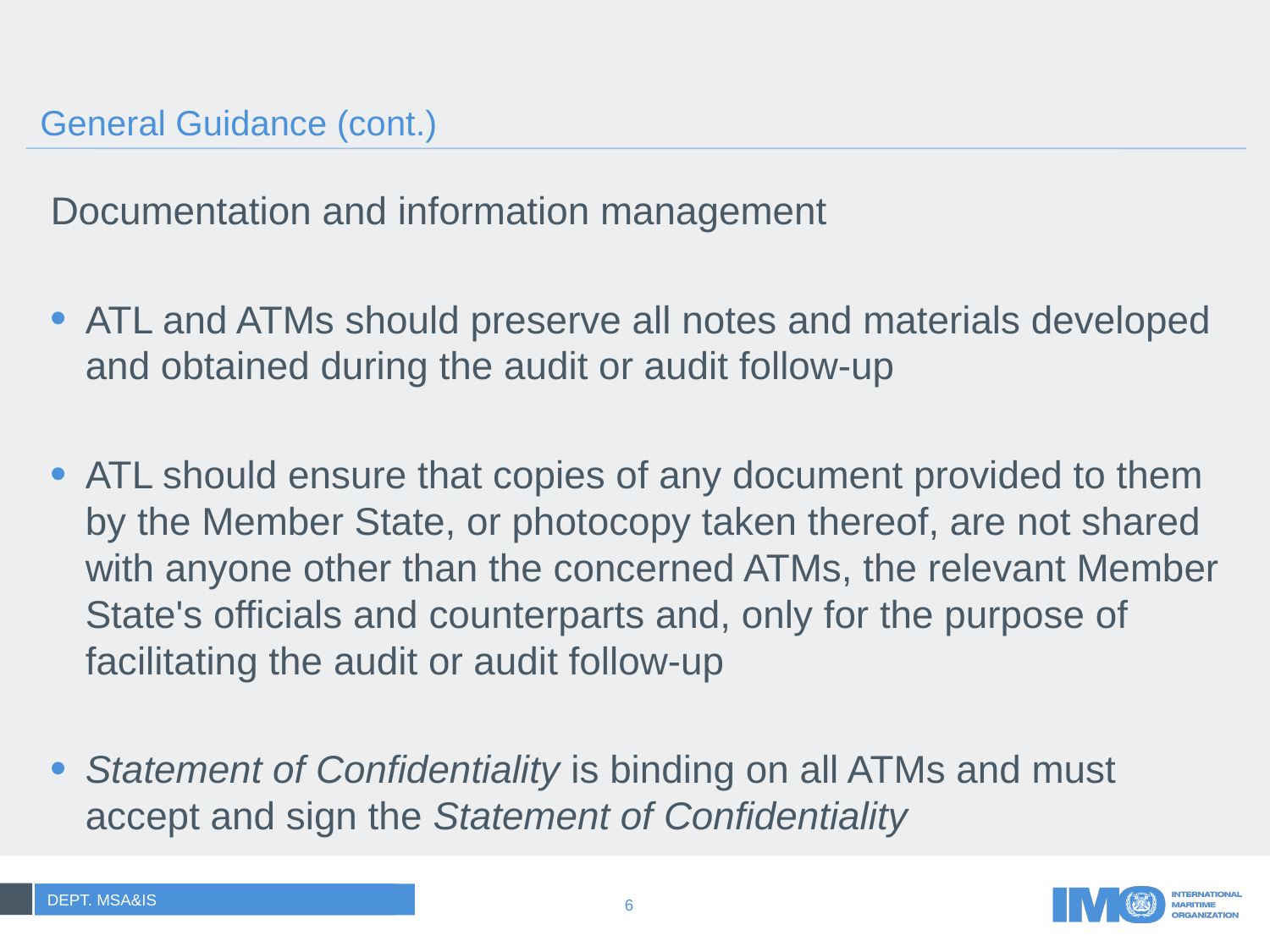

# General Guidance (cont.)
Documentation and information management

ATL and ATMs should preserve all notes and materials developed and obtained during the audit or audit follow-up

ATL should ensure that copies of any document provided to them by the Member State, or photocopy taken thereof, are not shared with anyone other than the concerned ATMs, the relevant Member State's officials and counterparts and, only for the purpose of facilitating the audit or audit follow-up

Statement of Confidentiality is binding on all ATMs and must accept and sign the Statement of Confidentiality